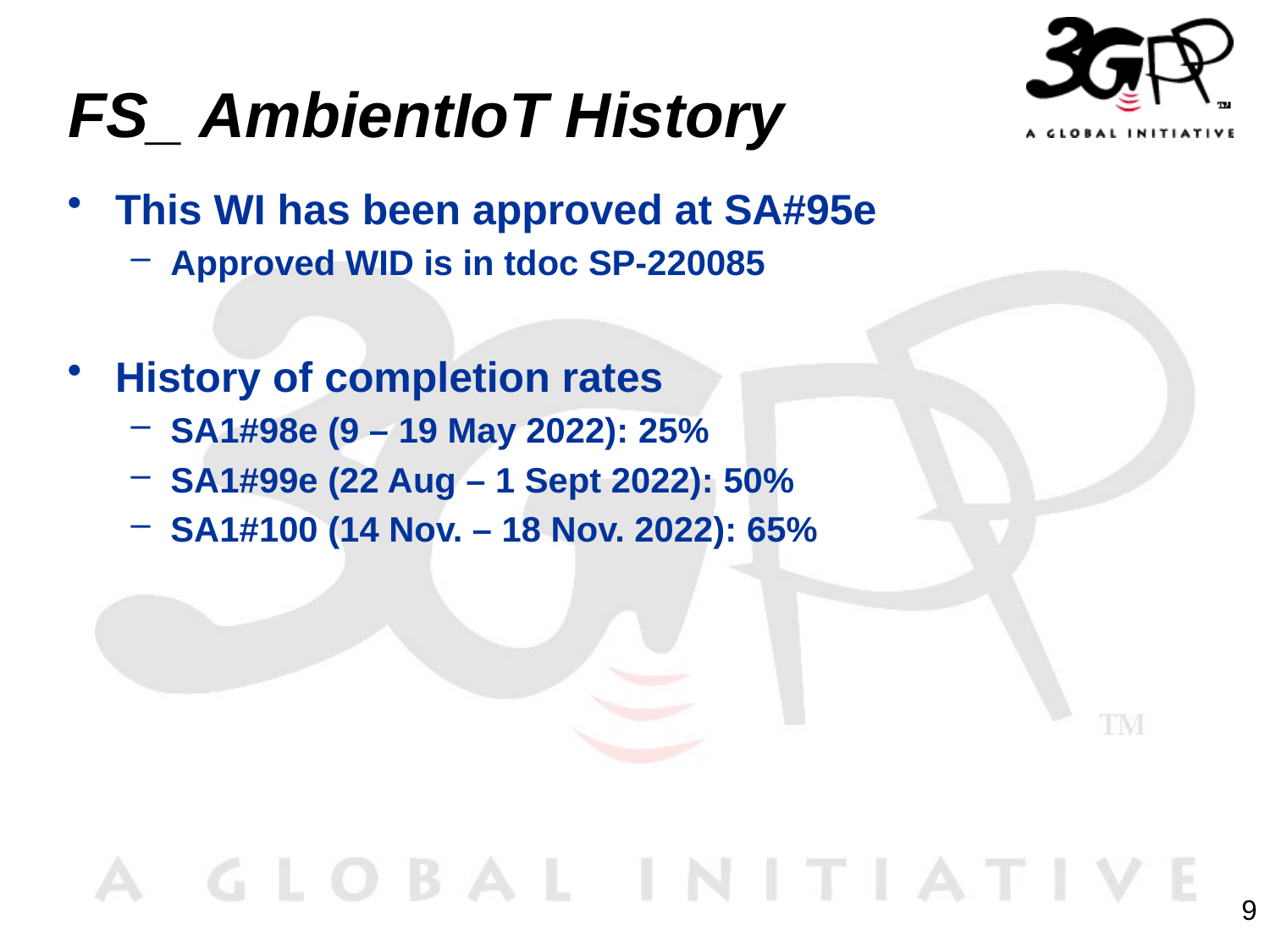

# FS_ AmbientIoT History
This WI has been approved at SA#95e
Approved WID is in tdoc SP-220085

History of completion rates
SA1#98e (9 – 19 May 2022): 25%
SA1#99e (22 Aug – 1 Sept 2022): 50%
SA1#100 (14 Nov. – 18 Nov. 2022): 65%

9